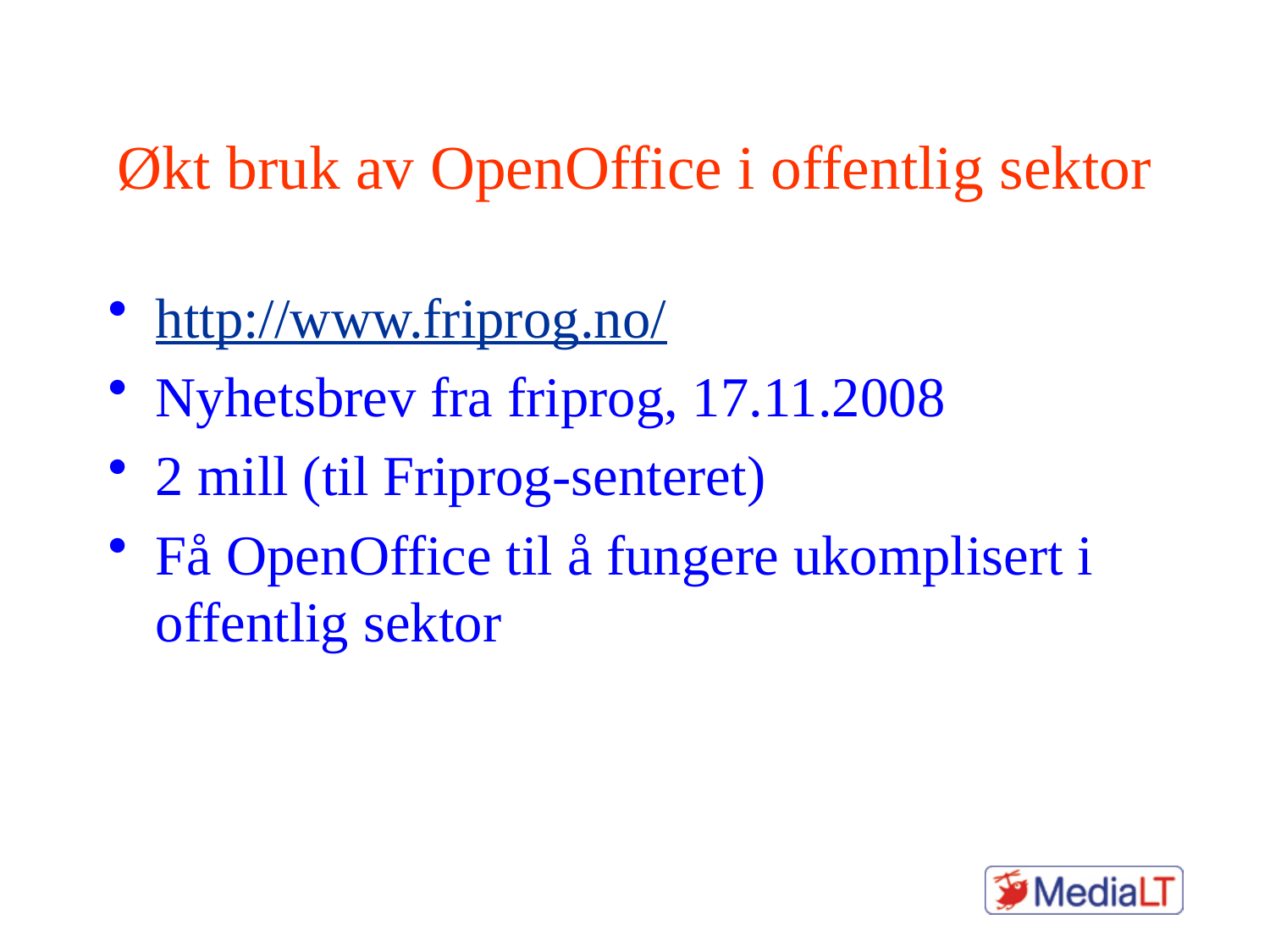

# Økt bruk av OpenOffice i offentlig sektor
http://www.friprog.no/
Nyhetsbrev fra friprog, 17.11.2008
2 mill (til Friprog-senteret)
Få OpenOffice til å fungere ukomplisert i offentlig sektor